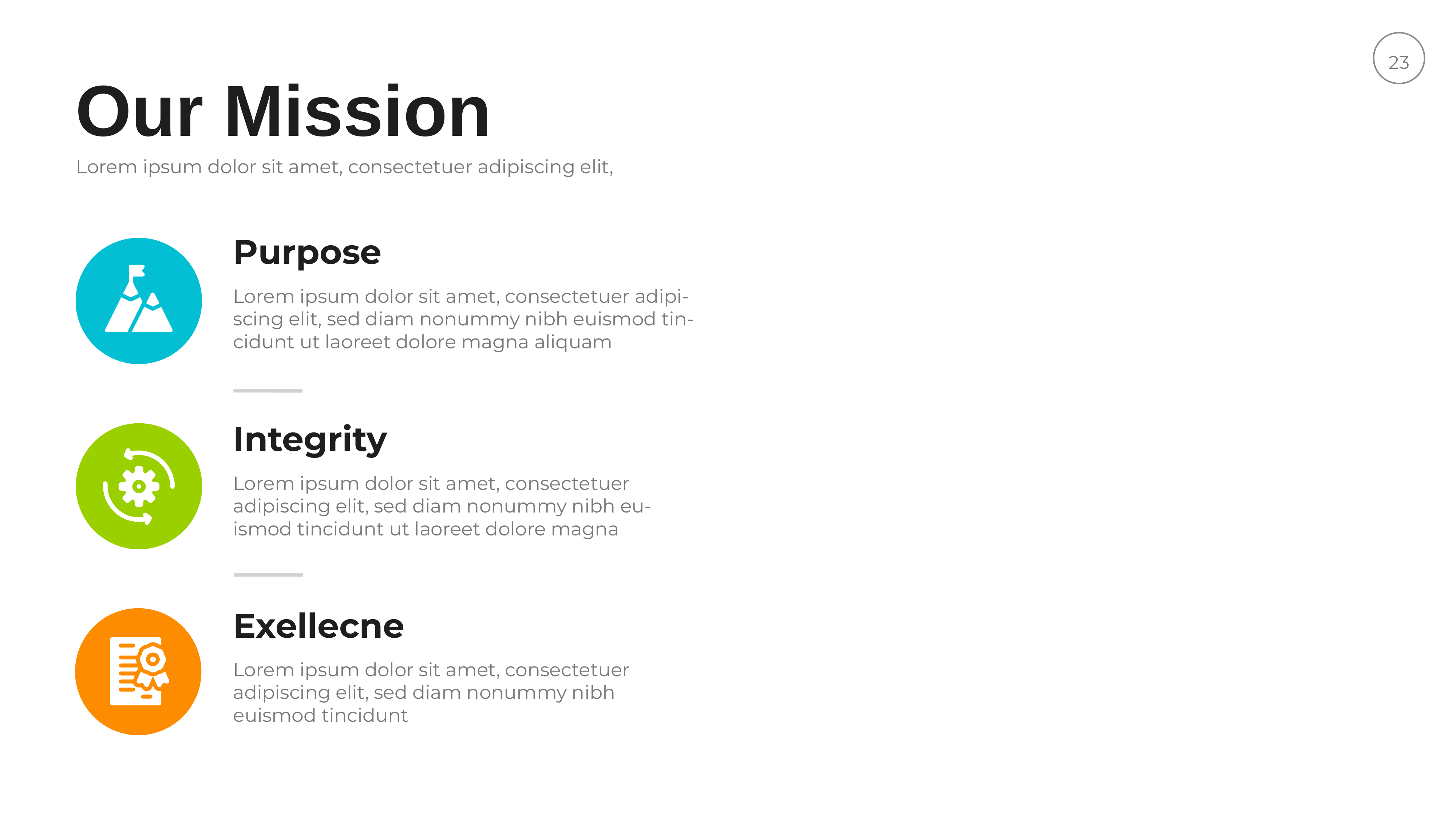

Our Mission
Lorem ipsum dolor sit amet, consectetuer adipiscing elit,
Purpose

Lorem ipsum dolor sit amet, consectetuer adipi-scing elit, sed diam nonummy nibh euismod tin-cidunt ut laoreet dolore magna aliquam

Integrity

Lorem ipsum dolor sit amet, consectetuer adipiscing elit, sed diam nonummy nibh eu-ismod tincidunt ut laoreet dolore magna

Exellecne

Lorem ipsum dolor sit amet, consectetuer adipiscing elit, sed diam nonummy nibh euismod tincidunt